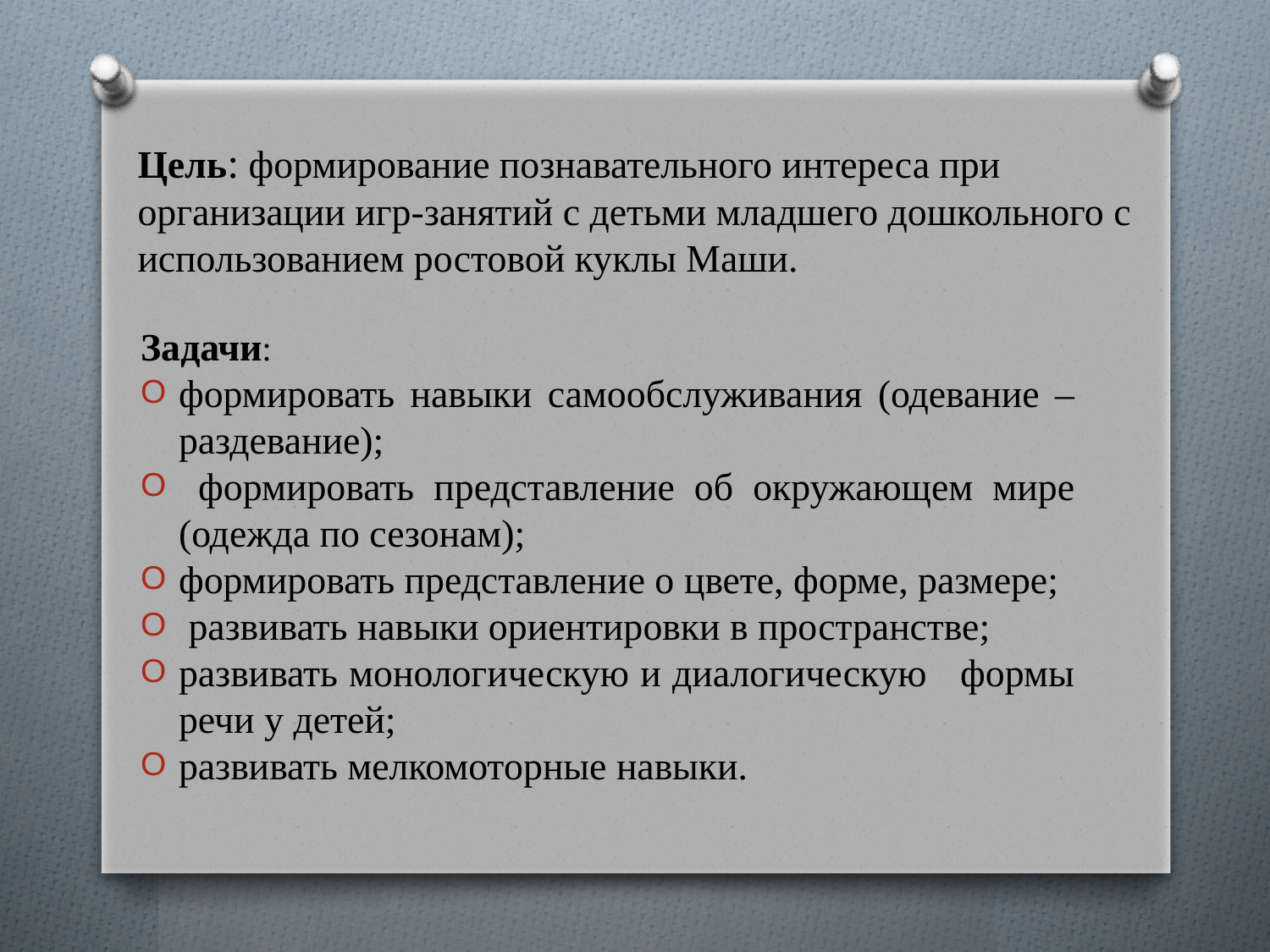

# Цель: формирование познавательного интереса при организации игр-занятий с детьми младшего дошкольного с использованием ростовой куклы Маши.
Задачи:
формировать навыки самообслуживания (одевание –раздевание);
 формировать представление об окружающем мире (одежда по сезонам);
формировать представление о цвете, форме, размере;
 развивать навыки ориентировки в пространстве;
развивать монологическую и диалогическую   формы речи у детей;
развивать мелкомоторные навыки.